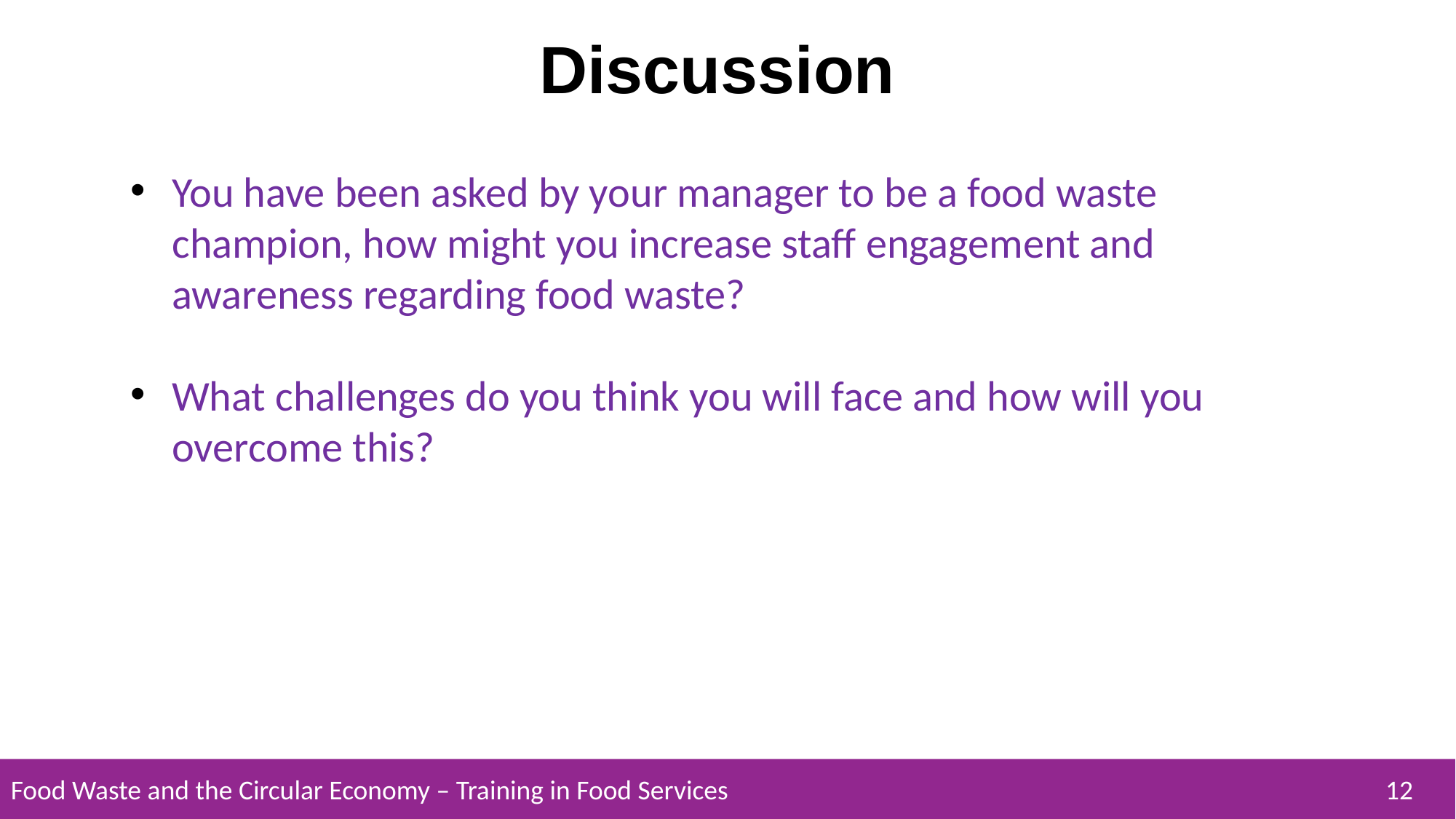

Discussion
You have been asked by your manager to be a food waste champion, how might you increase staff engagement and awareness regarding food waste?

What challenges do you think you will face and how will you overcome this?